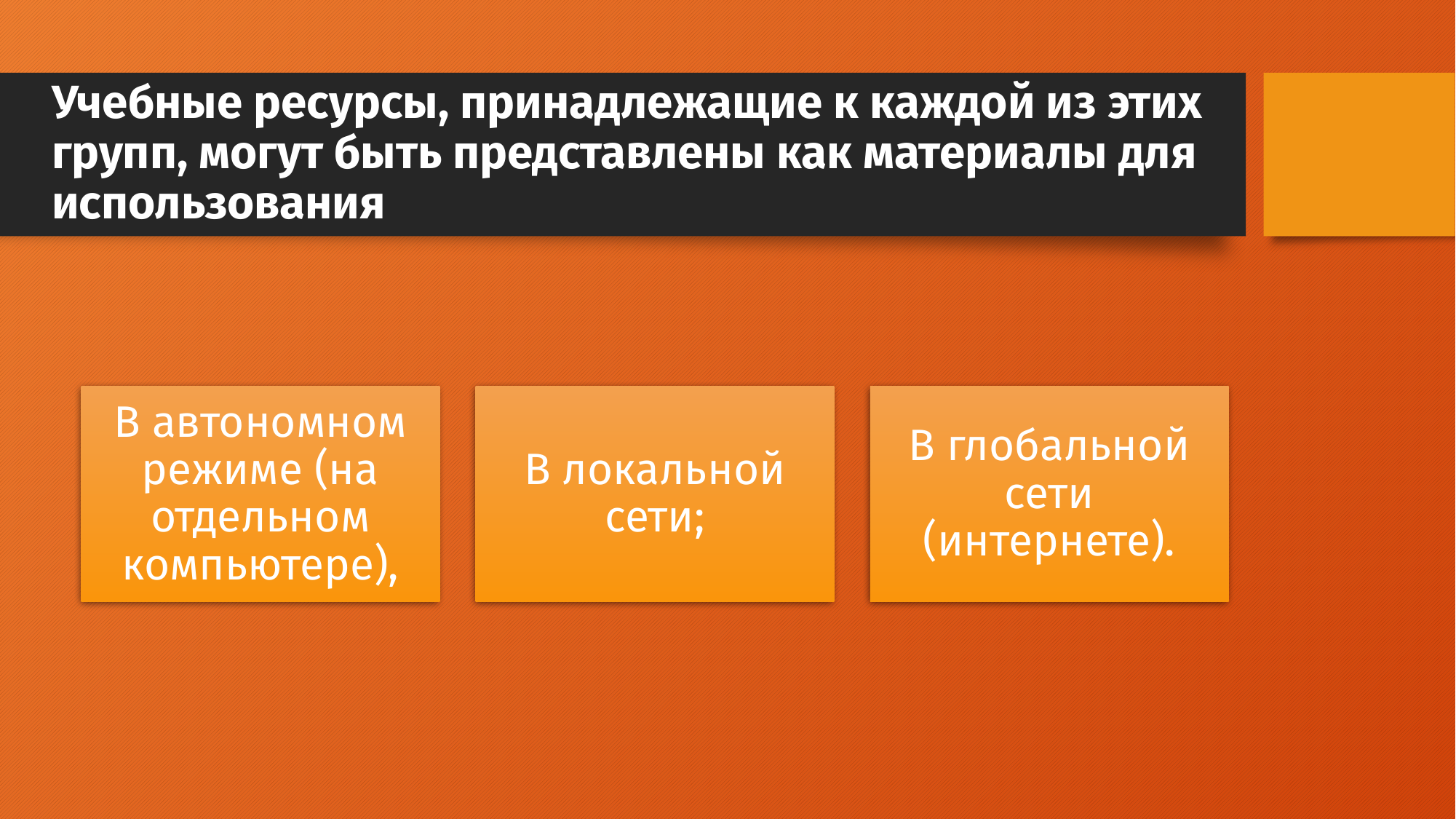

# Учебные ресурсы, принадлежащие к каждой из этих групп, могут быть представлены как материалы для использования
В автономном режиме (на отдельном компьютере),
В локальной сети;
В глобальной сети (интернете).